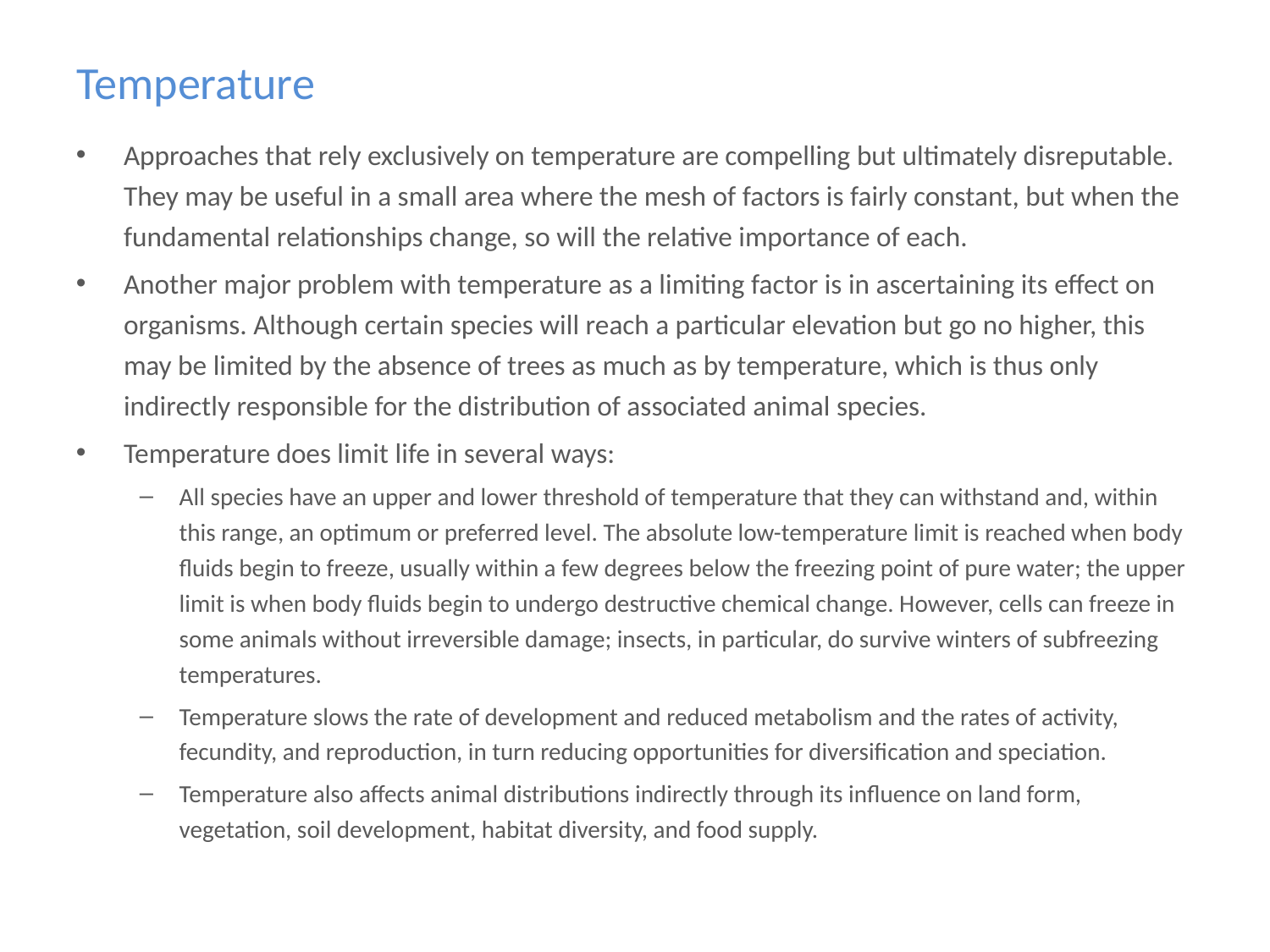

# Temperature
Approaches that rely exclusively on temperature are compelling but ultimately disreputable. They may be useful in a small area where the mesh of factors is fairly constant, but when the fundamental relationships change, so will the relative importance of each.
Another major problem with temperature as a limiting factor is in ascertaining its effect on organisms. Although certain species will reach a particular elevation but go no higher, this may be limited by the absence of trees as much as by temperature, which is thus only indirectly responsible for the distribution of associated animal species.
Temperature does limit life in several ways:
All species have an upper and lower threshold of temperature that they can withstand and, within this range, an optimum or preferred level. The absolute low-temperature limit is reached when body fluids begin to freeze, usually within a few degrees below the freezing point of pure water; the upper limit is when body fluids begin to undergo destructive chemical change. However, cells can freeze in some animals without irreversible damage; insects, in particular, do survive winters of subfreezing temperatures.
Temperature slows the rate of development and reduced metabolism and the rates of activity, fecundity, and reproduction, in turn reducing opportunities for diversification and speciation.
Temperature also affects animal distributions indirectly through its influence on land form, vegetation, soil development, habitat diversity, and food supply.